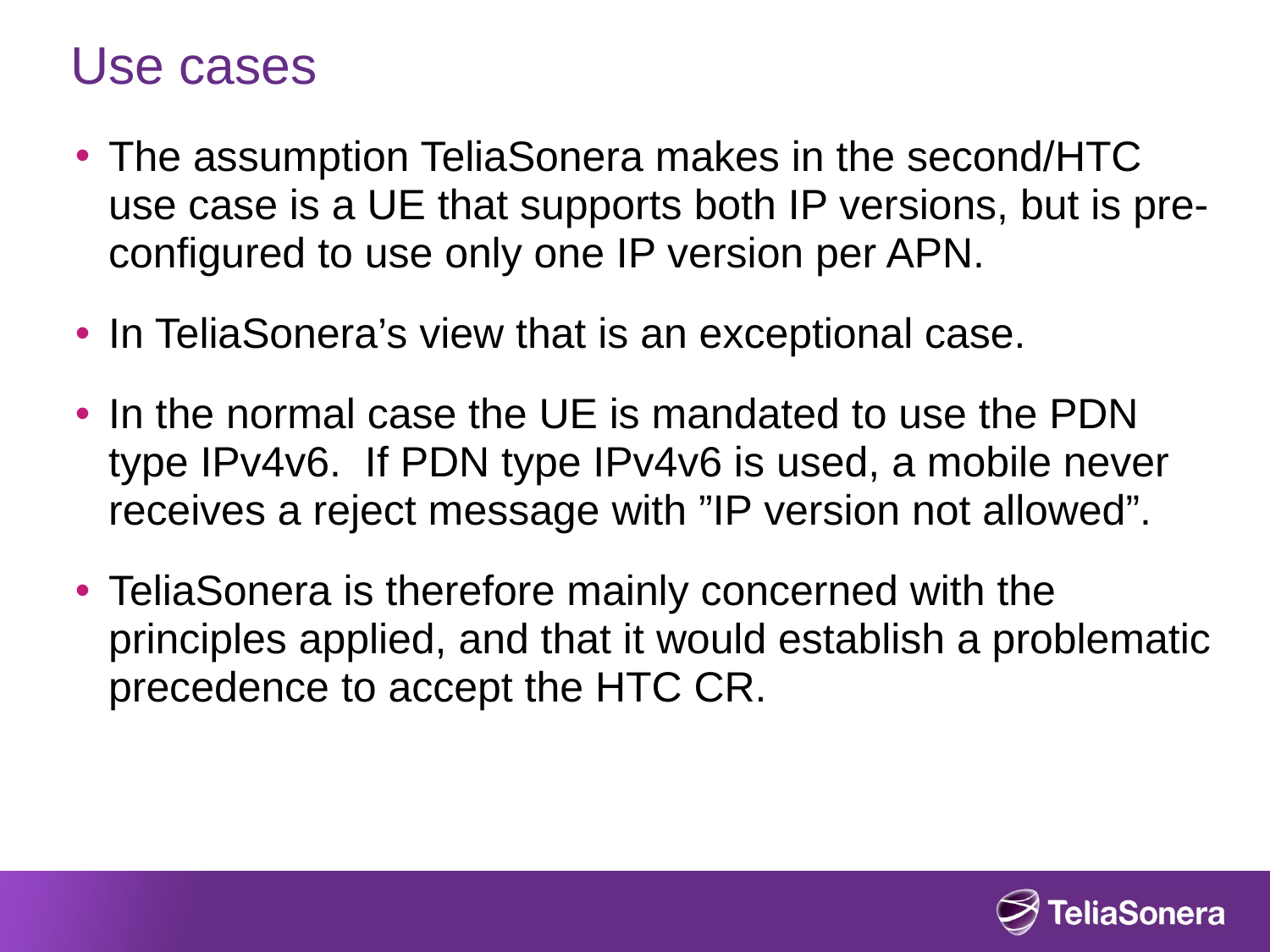

# Use cases
The assumption TeliaSonera makes in the second/HTC use case is a UE that supports both IP versions, but is pre-configured to use only one IP version per APN.
In TeliaSonera’s view that is an exceptional case.
In the normal case the UE is mandated to use the PDN type IPv4v6.  If PDN type IPv4v6 is used, a mobile never receives a reject message with ”IP version not allowed”.
TeliaSonera is therefore mainly concerned with the principles applied, and that it would establish a problematic precedence to accept the HTC CR.